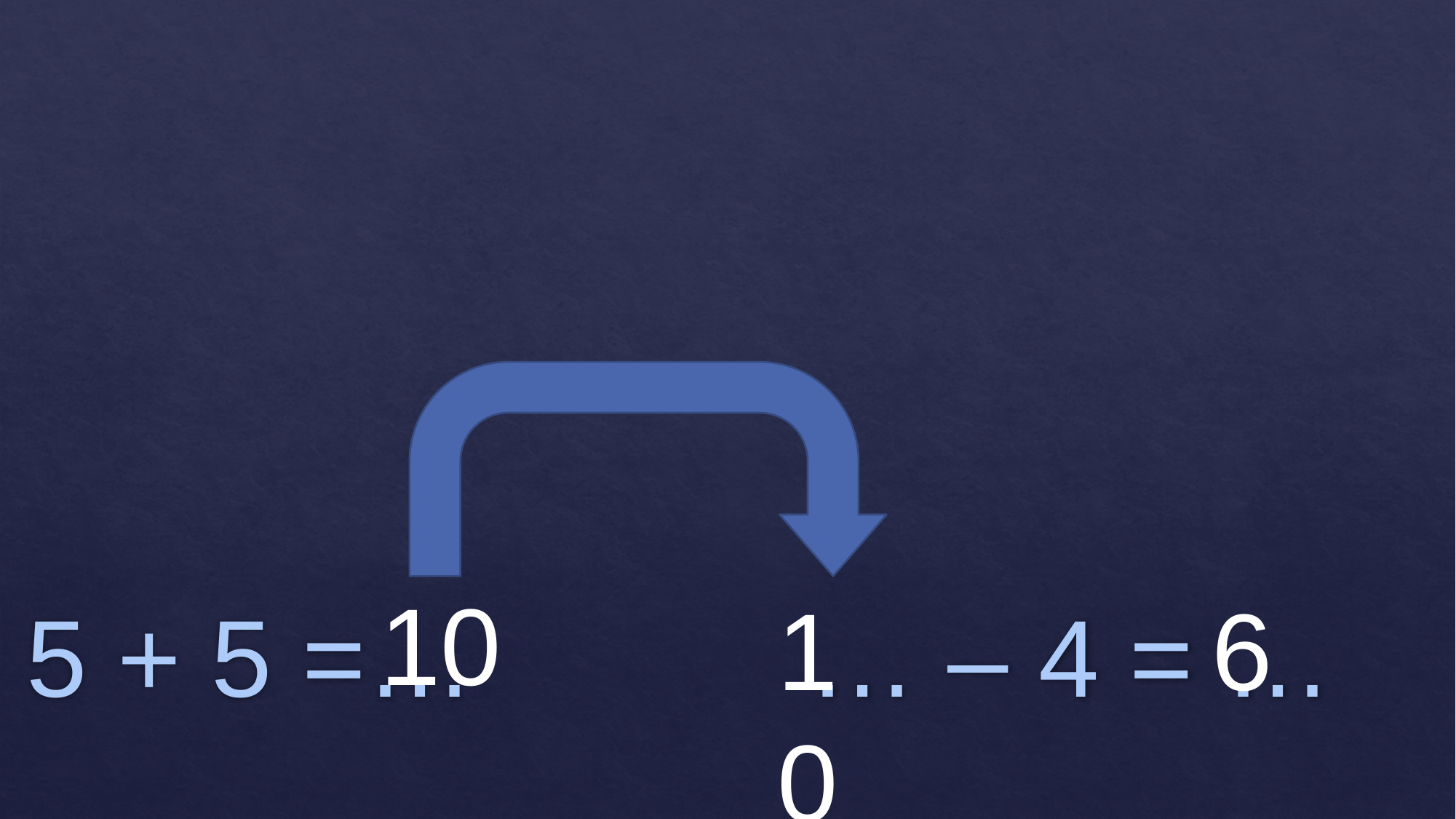

5 + 5 =…           … – 4 = …
10
10
6